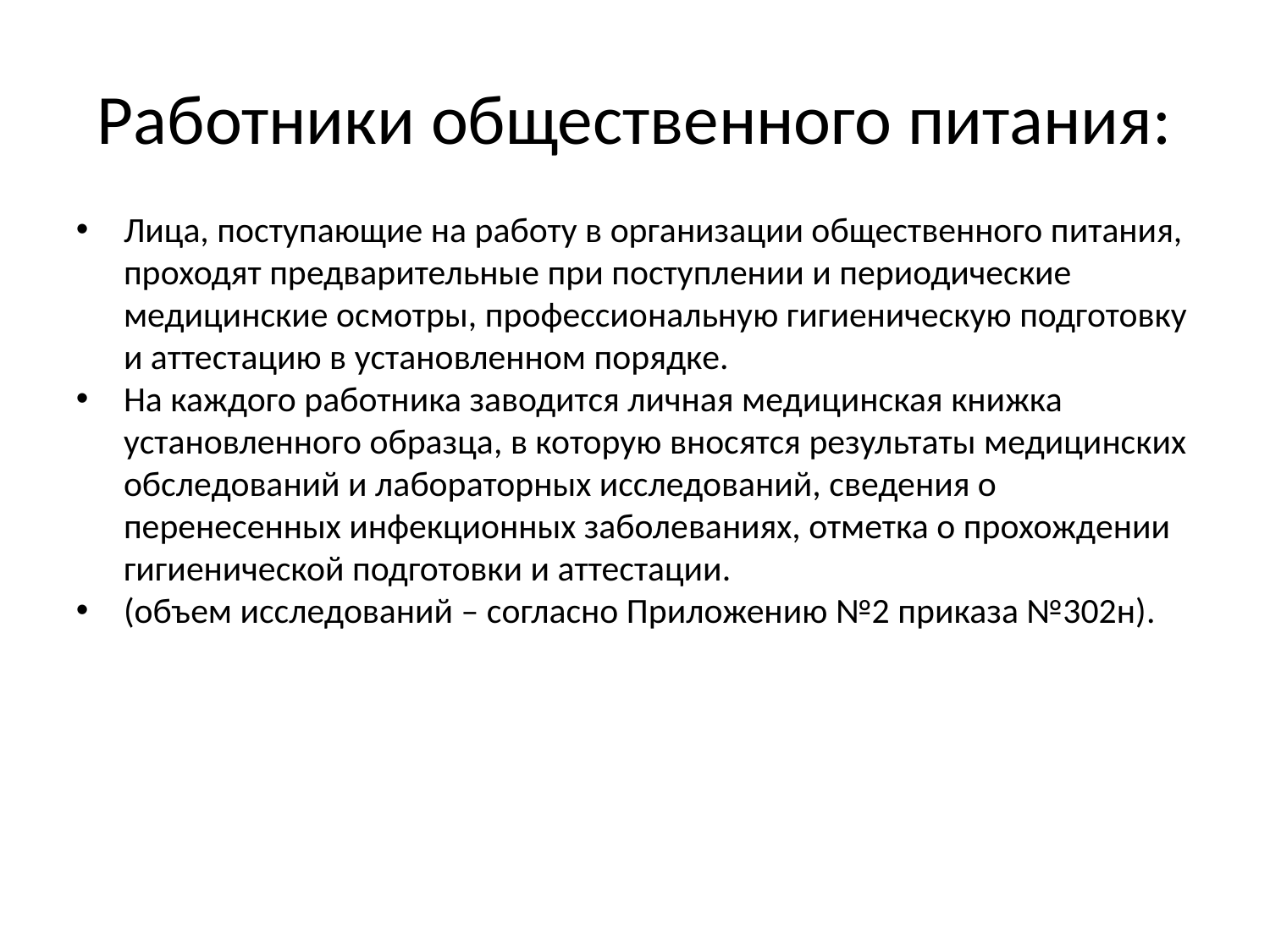

Работники общественного питания:
Лица, поступающие на работу в организации общественного питания, проходят предварительные при поступлении и периодические медицинские осмотры, профессиональную гигиеническую подготовку и аттестацию в установленном порядке.
На каждого работника заводится личная медицинская книжка установленного образца, в которую вносятся результаты медицинских обследований и лабораторных исследований, сведения о перенесенных инфекционных заболеваниях, отметка о прохождении гигиенической подготовки и аттестации.
(объем исследований – согласно Приложению №2 приказа №302н).